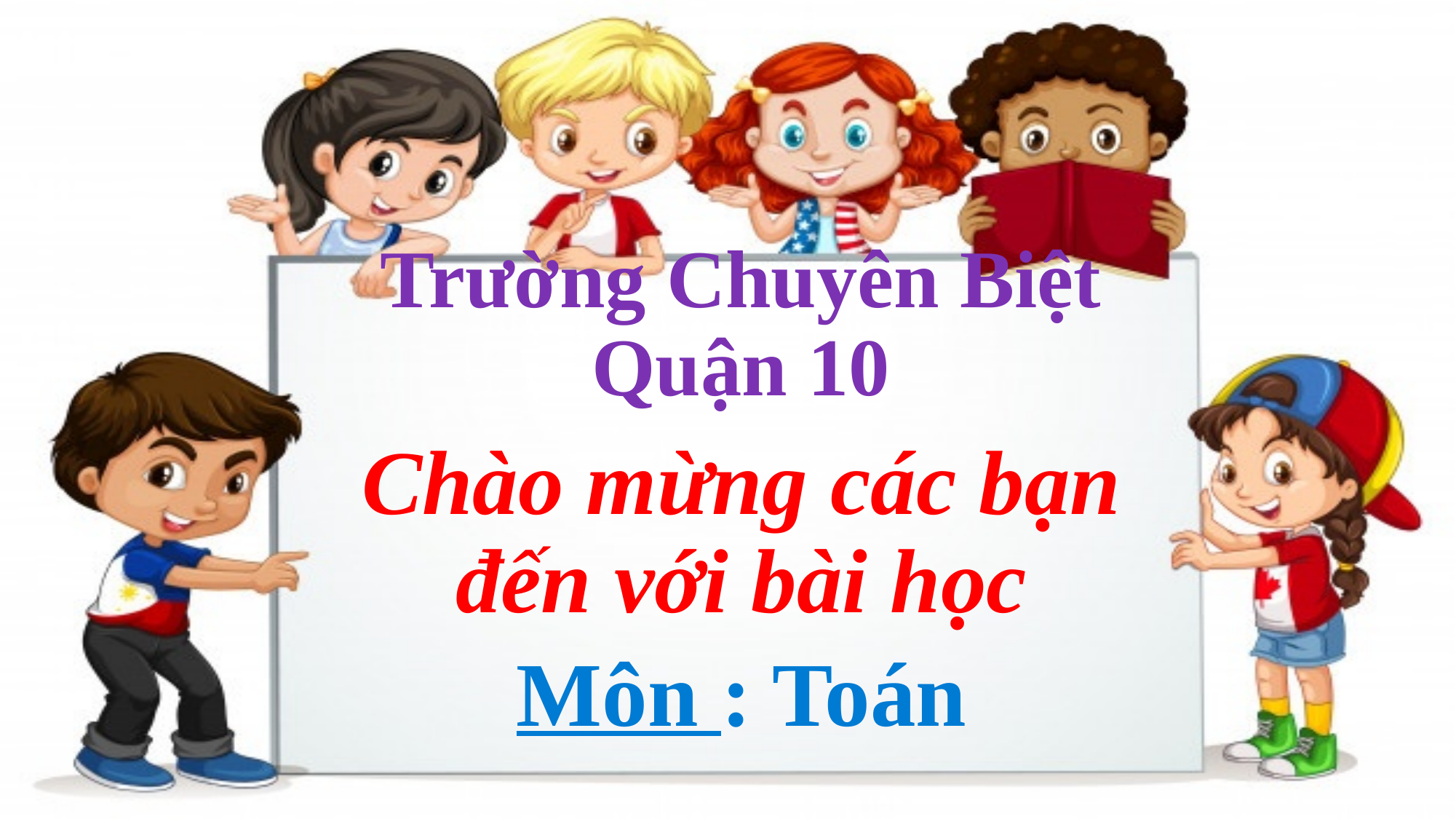

# Trường Chuyên Biệt Quận 10
Chào mừng các bạn đến với bài học
Môn : Toán